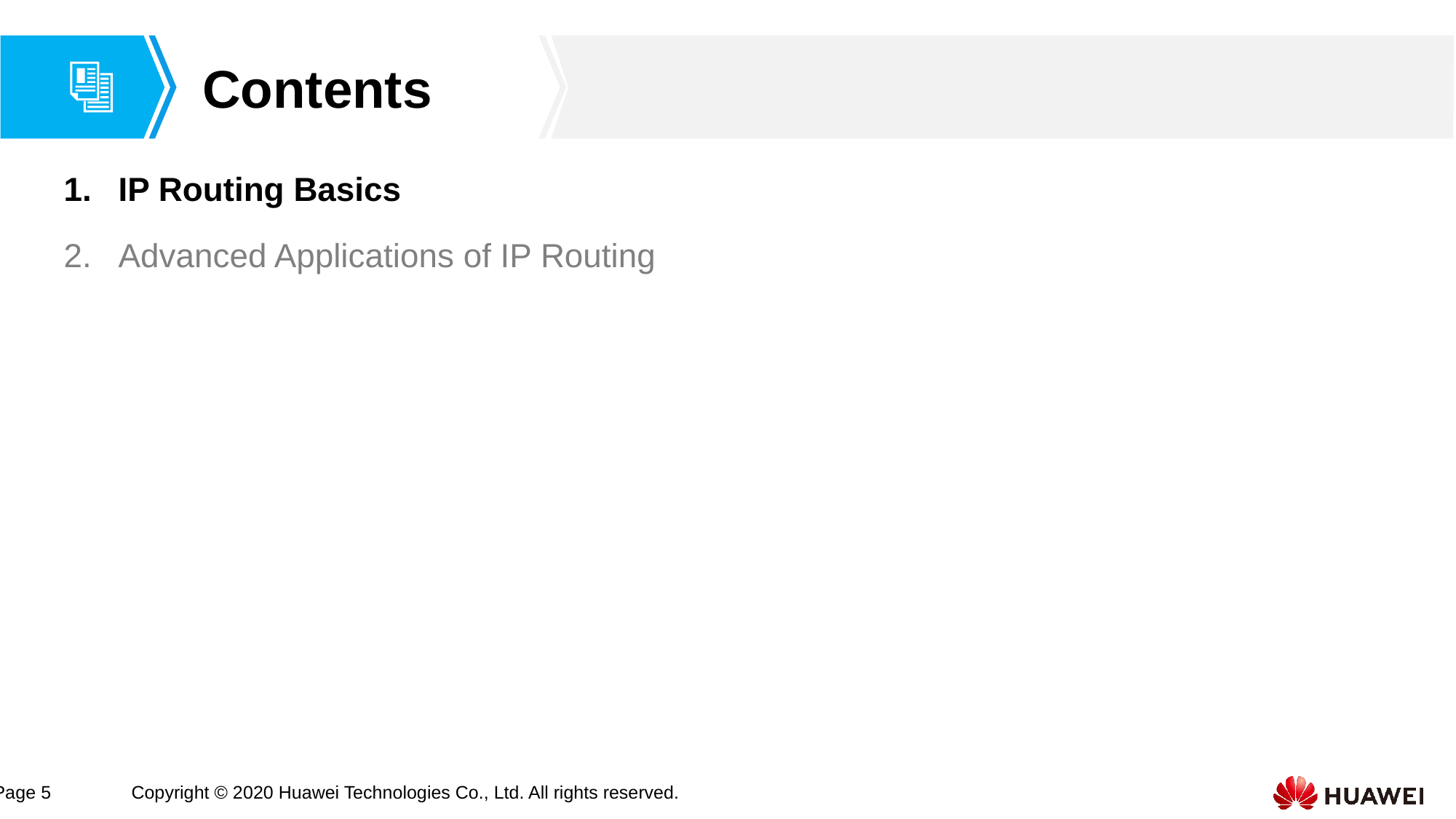

IP Routing Basics
Advanced Applications of IP Routing